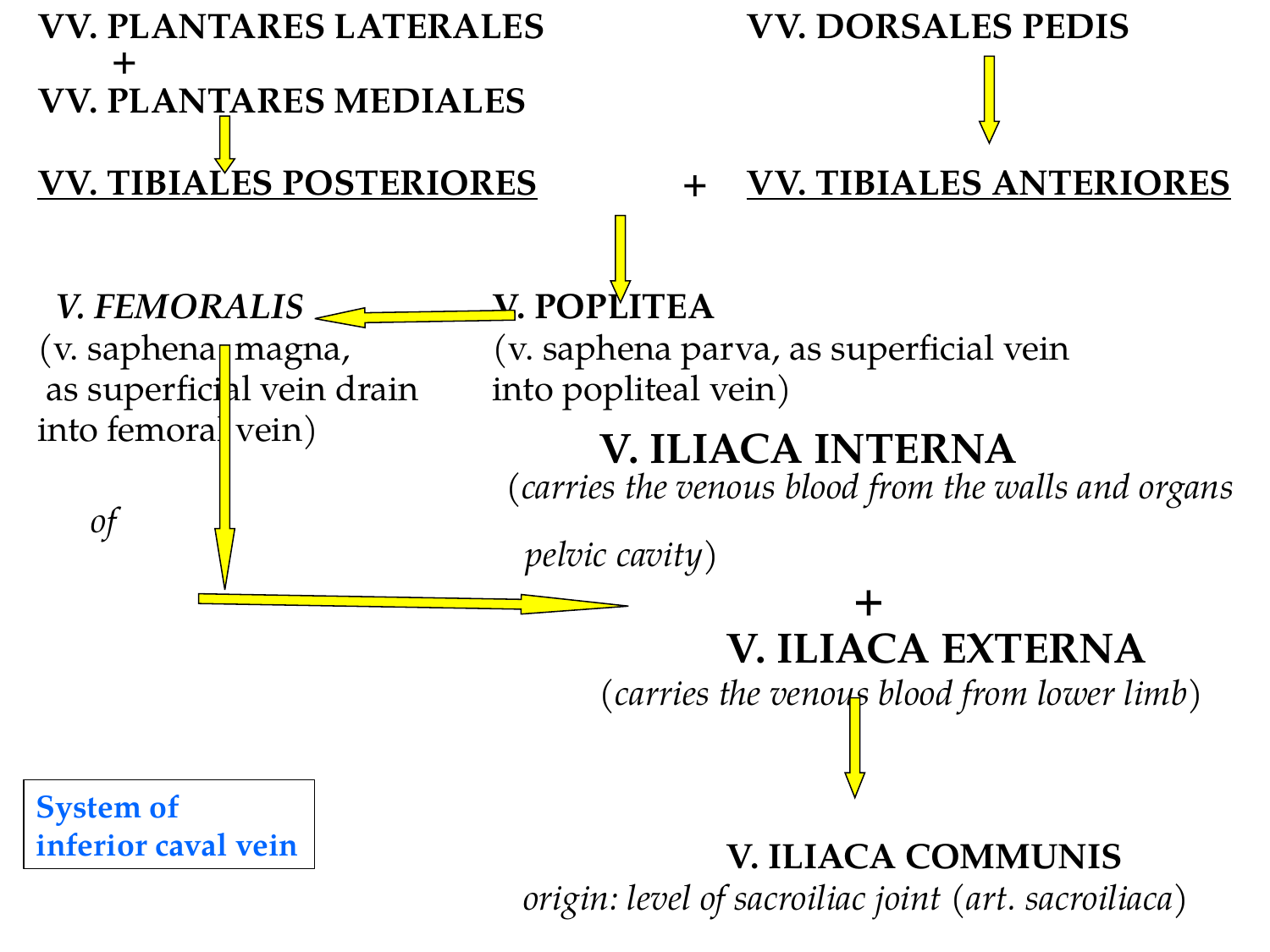

VV. PLANTARES LATERALES		VV. DORSALES PEDIS
+
VV. PLANTARES MEDIALES

VV. TIBIALES POSTERIORES	       +	VV. TIBIALES ANTERIORES

  V. FEMORALIS		V. POPLITEA
(v. saphena  magna, 		(v. saphena parva, as superficial vein
 as superficial vein drain 	into popliteal vein)
into femoral vein)

             		                  	V. ILIACA INTERNA
		                  (carries the venous blood from the walls and organs of
			      pelvic cavity)
							+
						V. ILIACA EXTERNA
					(carries the venous blood from lower limb)

 			       			V. ILIACA COMMUNIS
			                    origin: level of sacroiliac joint (art. sacroiliaca)

System of
inferior caval vein